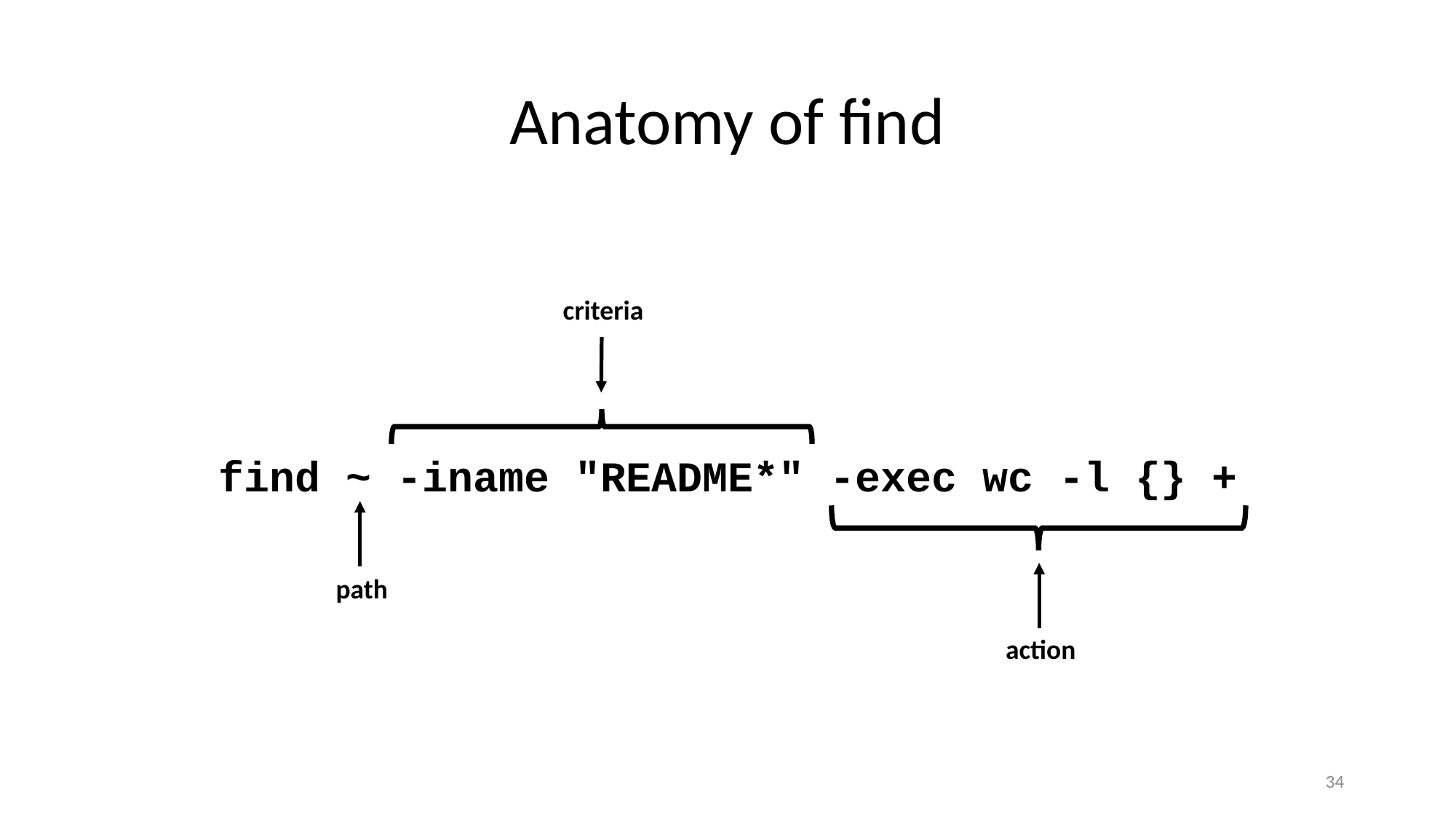

# Anatomy of find

find ~ -iname "README*" -exec wc -l {} +
criteria

path
action
34